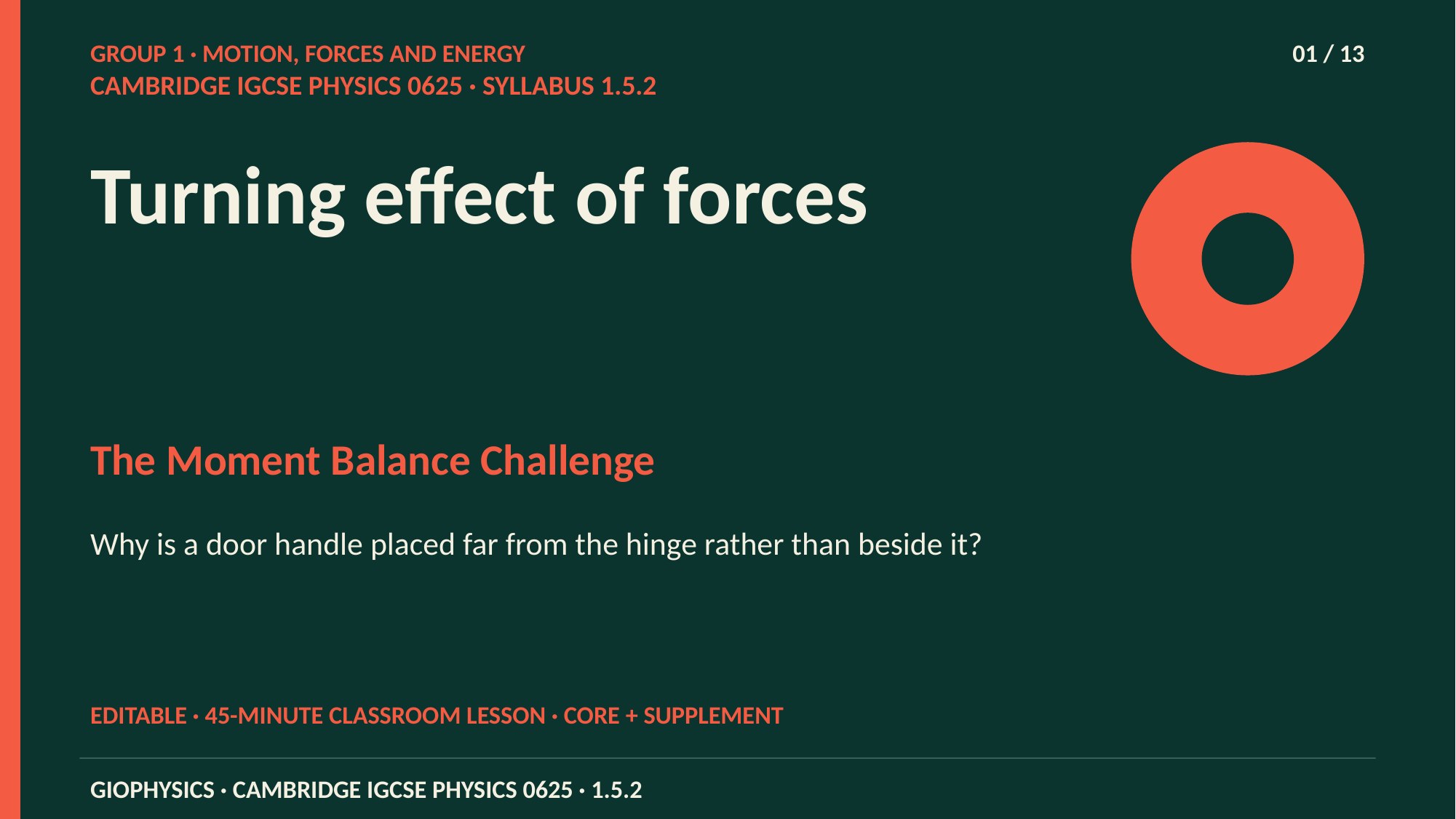

GROUP 1 · MOTION, FORCES AND ENERGY
01 / 13
CAMBRIDGE IGCSE PHYSICS 0625 · SYLLABUS 1.5.2
Turning effect of forces

The Moment Balance Challenge
Why is a door handle placed far from the hinge rather than beside it?
EDITABLE · 45-MINUTE CLASSROOM LESSON · CORE + SUPPLEMENT

GIOPHYSICS · CAMBRIDGE IGCSE PHYSICS 0625 · 1.5.2